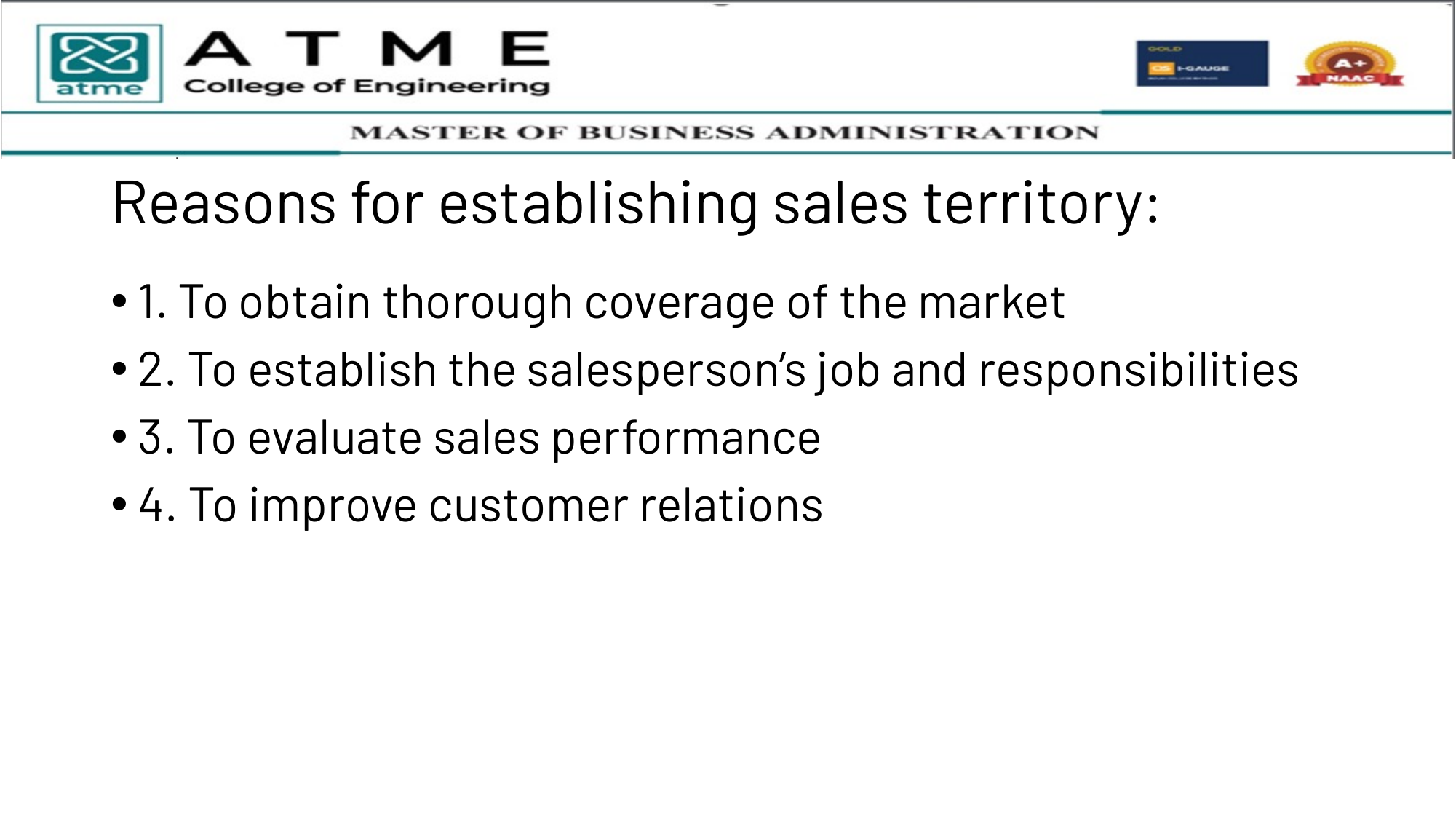

# Reasons for establishing sales territory:
1. To obtain thorough coverage of the market
2. To establish the salesperson’s job and responsibilities
3. To evaluate sales performance
4. To improve customer relations